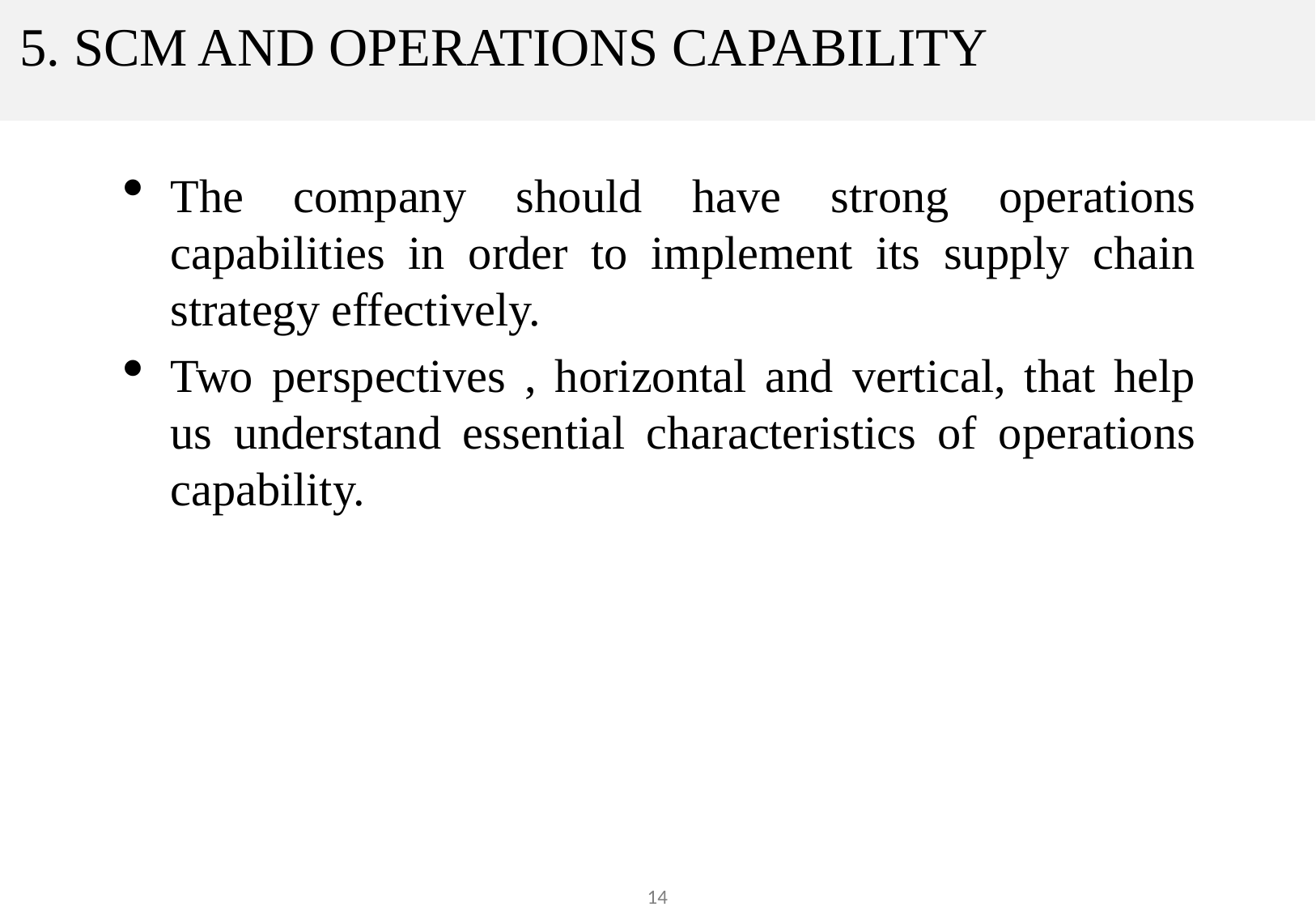

# 5. SCM AND OPERATIONS CAPABILITY
The company should have strong operations capabilities in order to implement its supply chain strategy effectively.
Two perspectives , horizontal and vertical, that help us understand essential characteristics of operations capability.